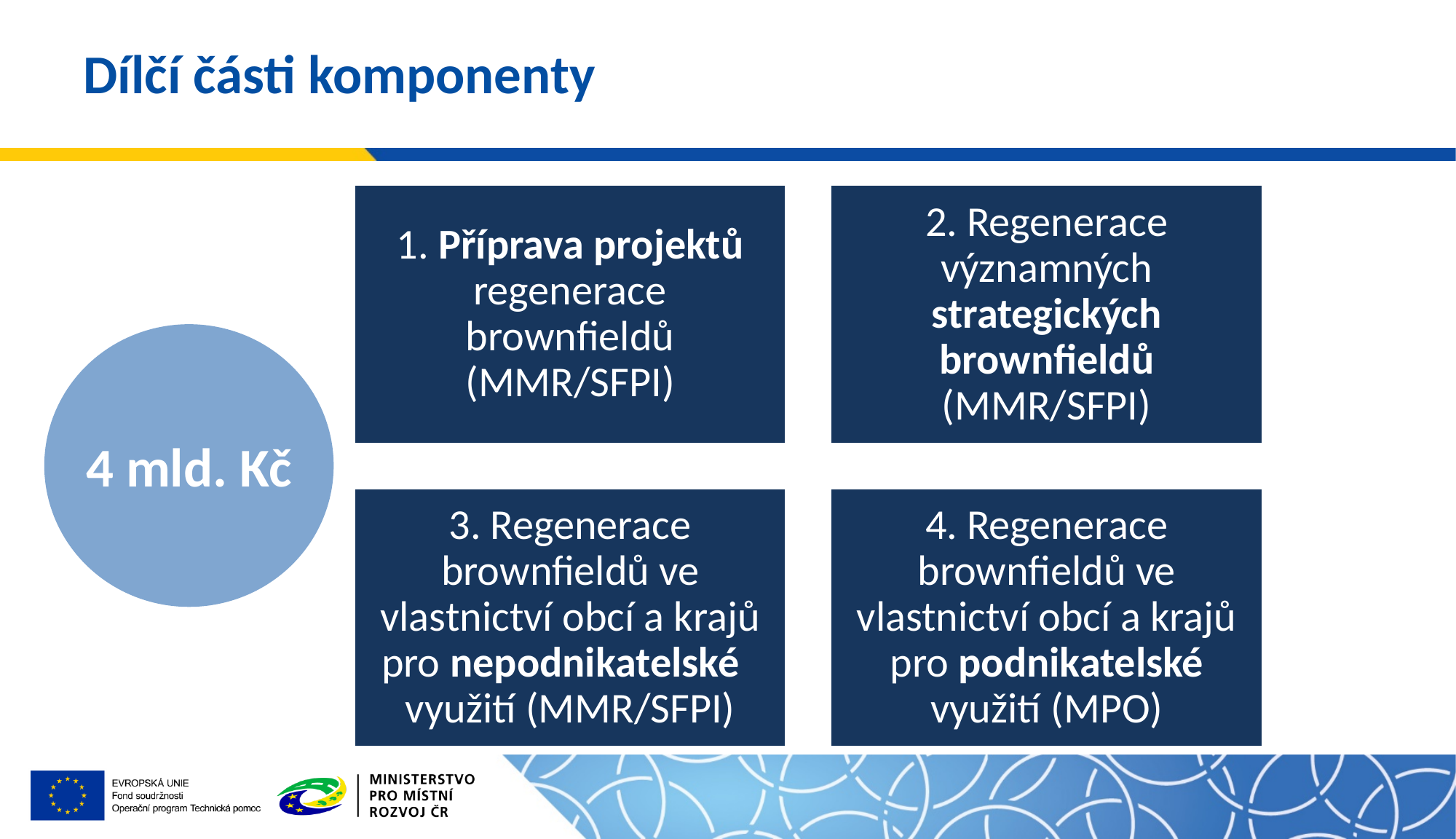

# Dílčí části komponenty
1. Příprava projektů regenerace brownfieldů (MMR/SFPI)
2. Regenerace významných strategických brownfieldů (MMR/SFPI)
3. Regenerace brownfieldů ve vlastnictví obcí a krajů pro nepodnikatelské   využití (MMR/SFPI)
4. Regenerace brownfieldů ve vlastnictví obcí a krajů pro podnikatelské využití (MPO)

4 mld. Kč